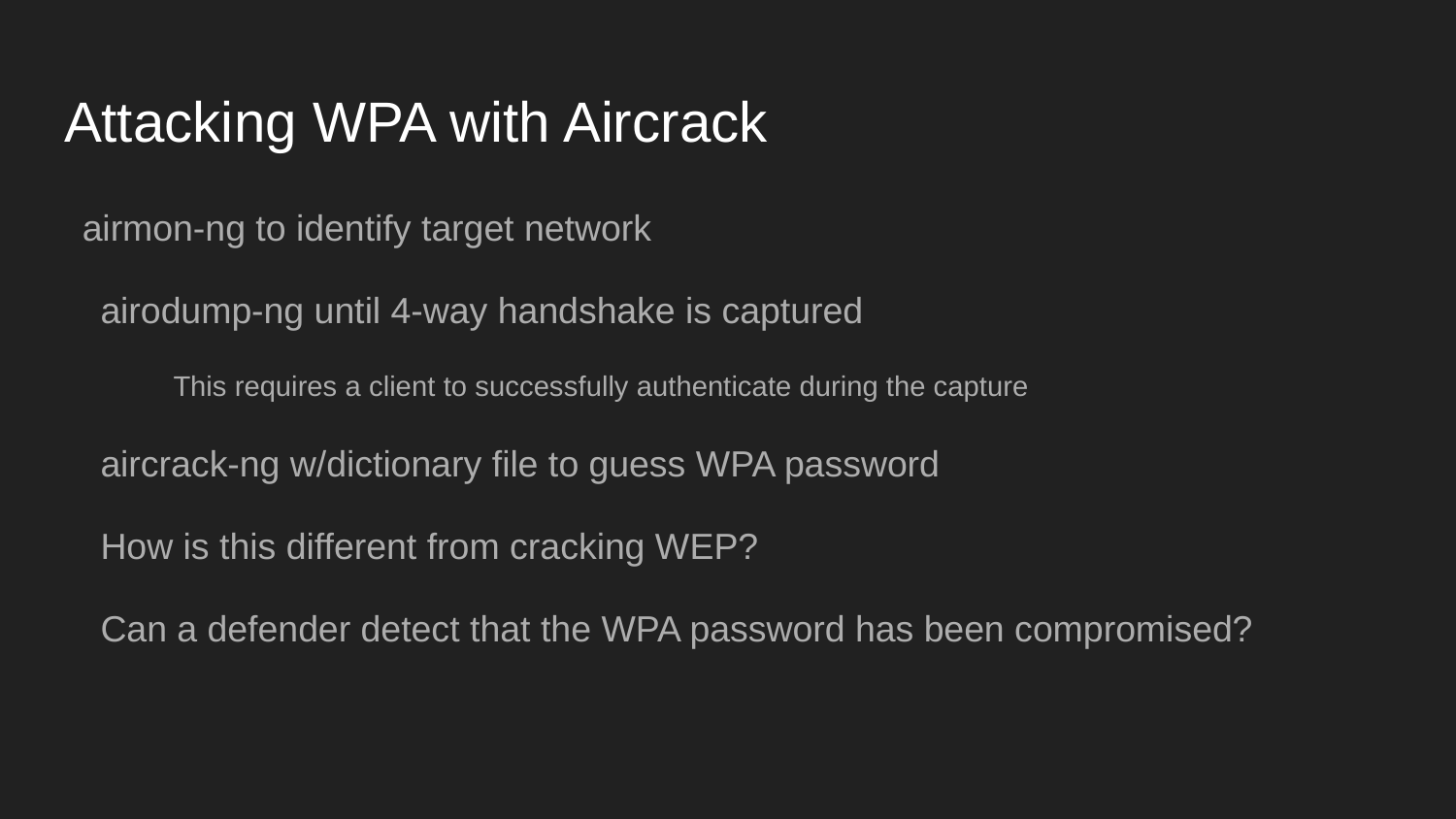

# Attacking WPA with Aircrack
airmon-ng to identify target network
airodump-ng until 4-way handshake is captured
This requires a client to successfully authenticate during the capture
aircrack-ng w/dictionary file to guess WPA password
How is this different from cracking WEP?
Can a defender detect that the WPA password has been compromised?